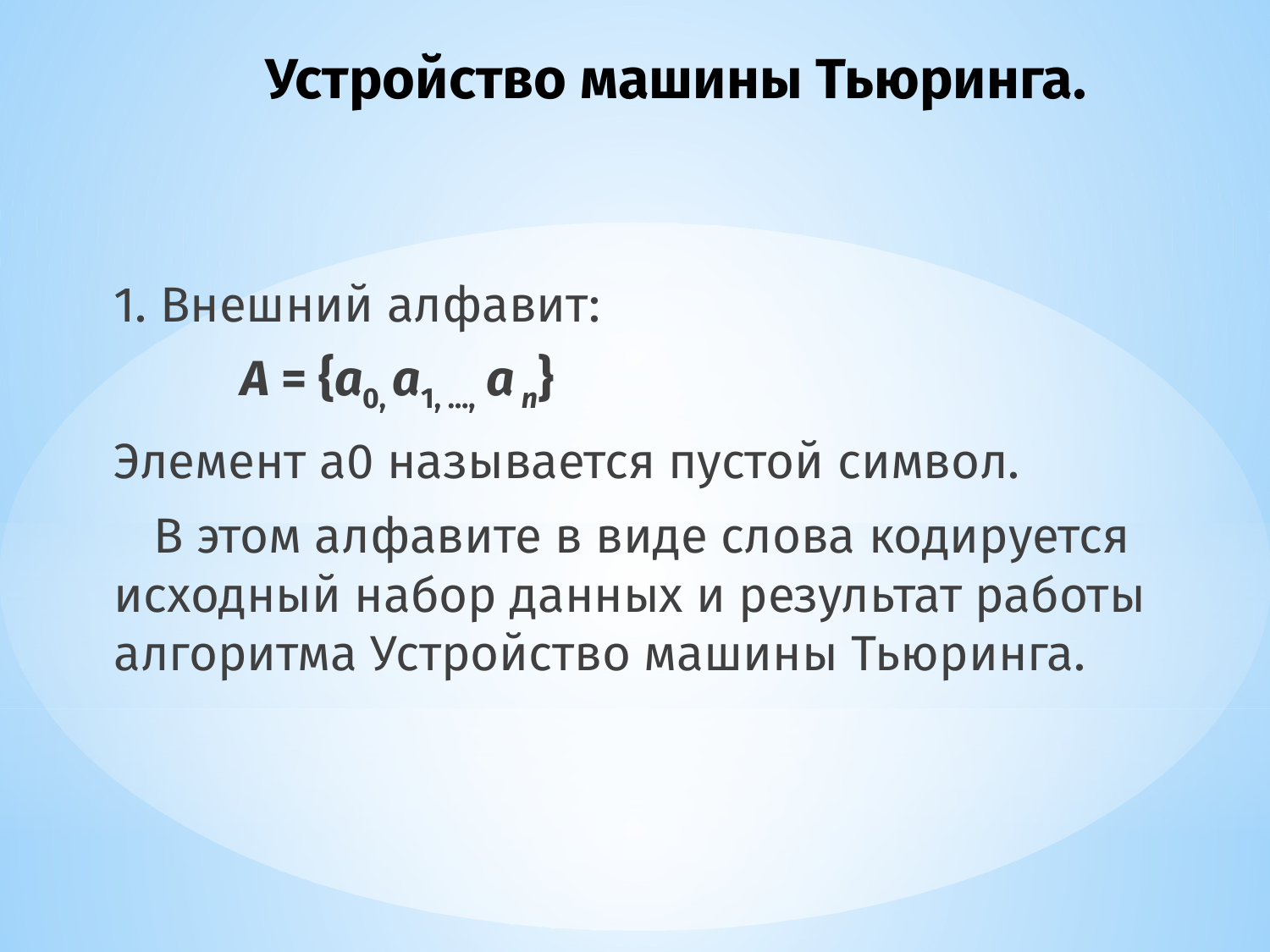

# Устройство машины Тьюринга.
1. Внешний алфавит:
	А = {a0, a1, …, a n}
Элемент a0 называется пустой символ.
   В этом алфавите в виде слова кодируется исходный набор данных и результат работы алгоритма Устройство машины Тьюринга.